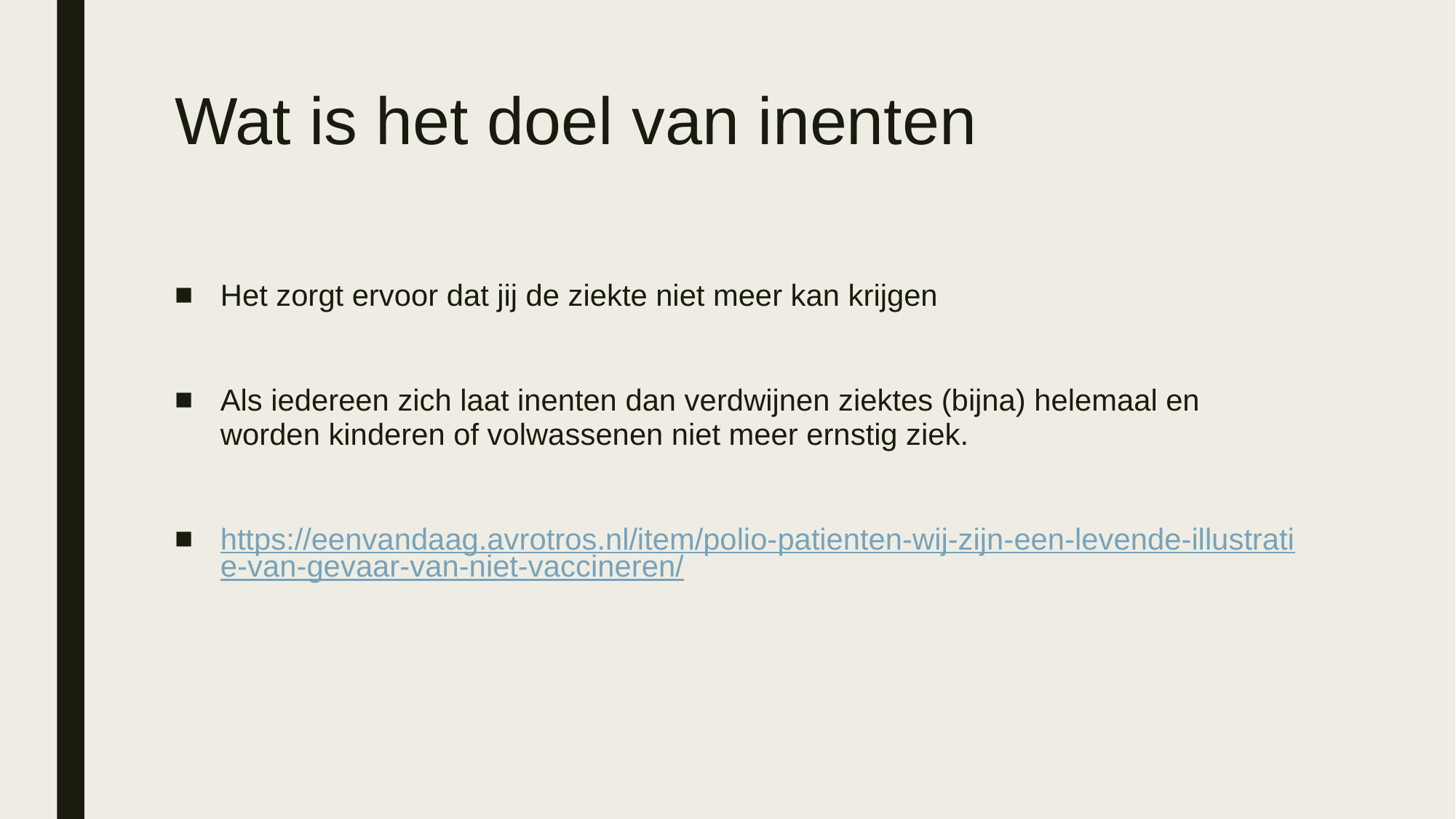

# Wat is het doel van inenten
Het zorgt ervoor dat jij de ziekte niet meer kan krijgen

Als iedereen zich laat inenten dan verdwijnen ziektes (bijna) helemaal en worden kinderen of volwassenen niet meer ernstig ziek.

https://eenvandaag.avrotros.nl/item/polio-patienten-wij-zijn-een-levende-illustratie-van-gevaar-van-niet-vaccineren/